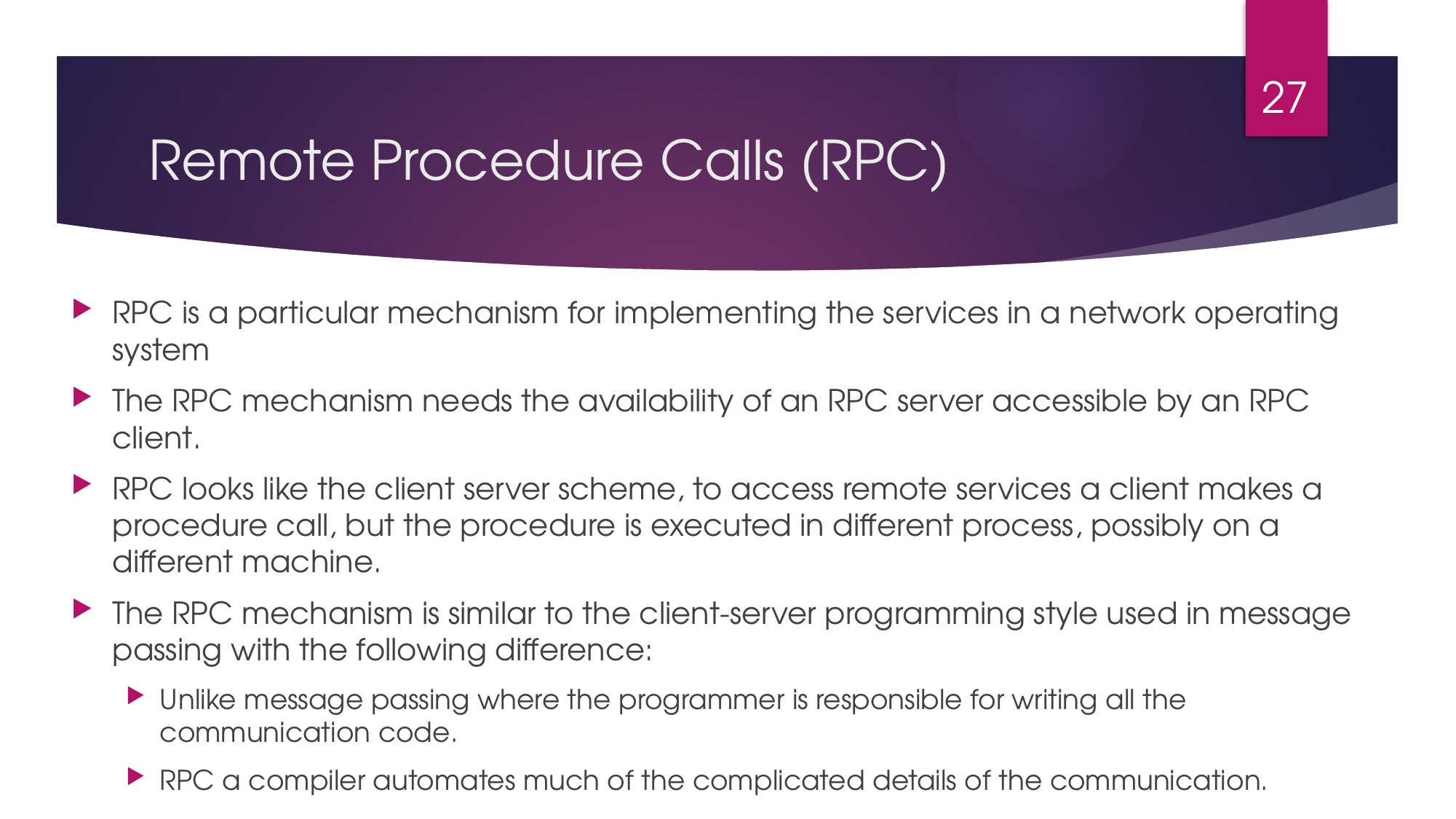

27
# Remote Procedure Calls (RPC)
RPC is a particular mechanism for implementing the services in a network operating system
The RPC mechanism needs the availability of an RPC server accessible by an RPC client.
RPC looks like the client server scheme, to access remote services a client makes a procedure call, but the procedure is executed in different process, possibly on a different machine.
The RPC mechanism is similar to the client-server programming style used in message passing with the following difference:
Unlike message passing where the programmer is responsible for writing all the communication code.
RPC a compiler automates much of the complicated details of the communication.